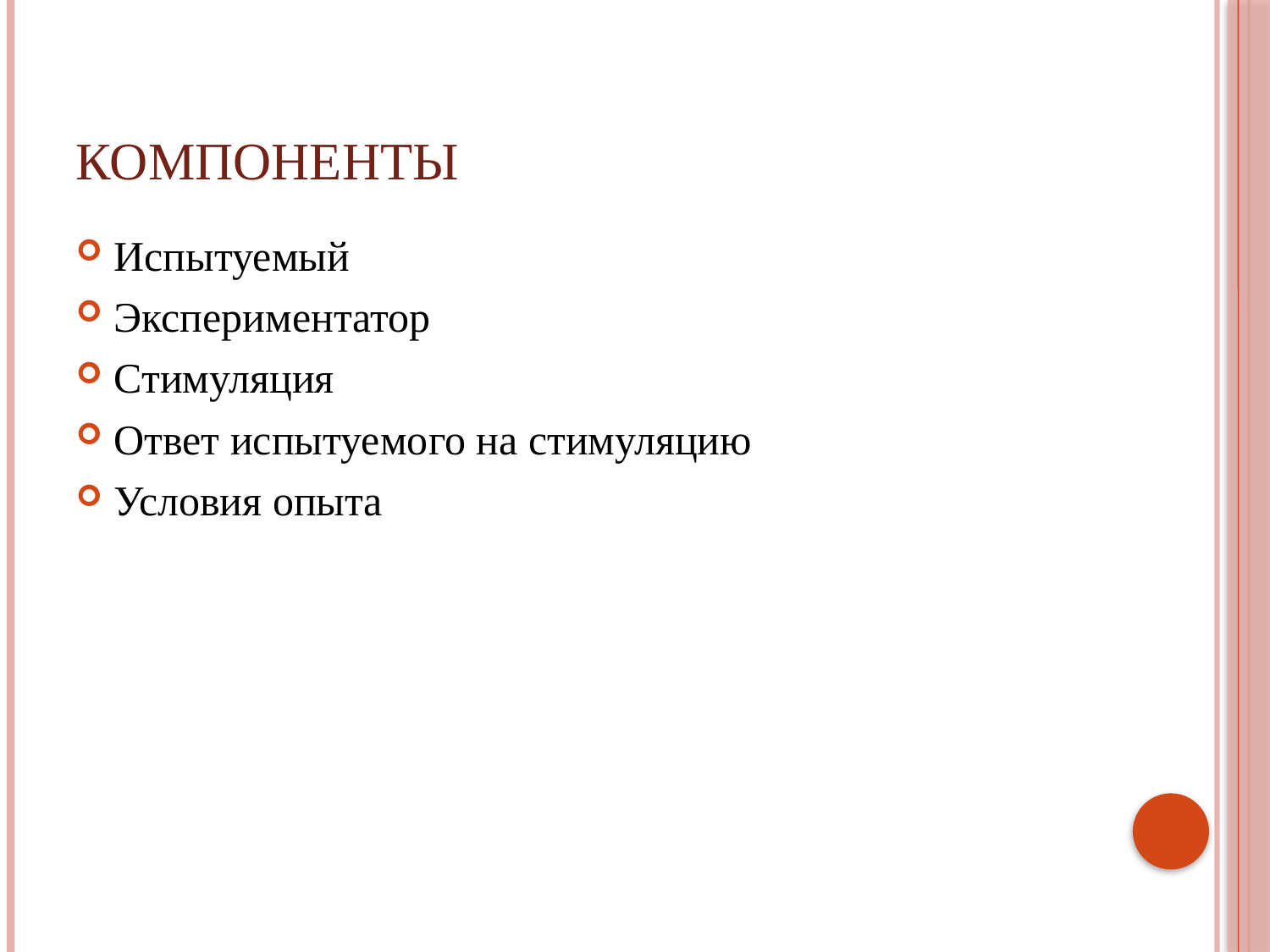

# Компоненты
Испытуемый
Экспериментатор
Стимуляция
Ответ испытуемого на стимуляцию
Условия опыта